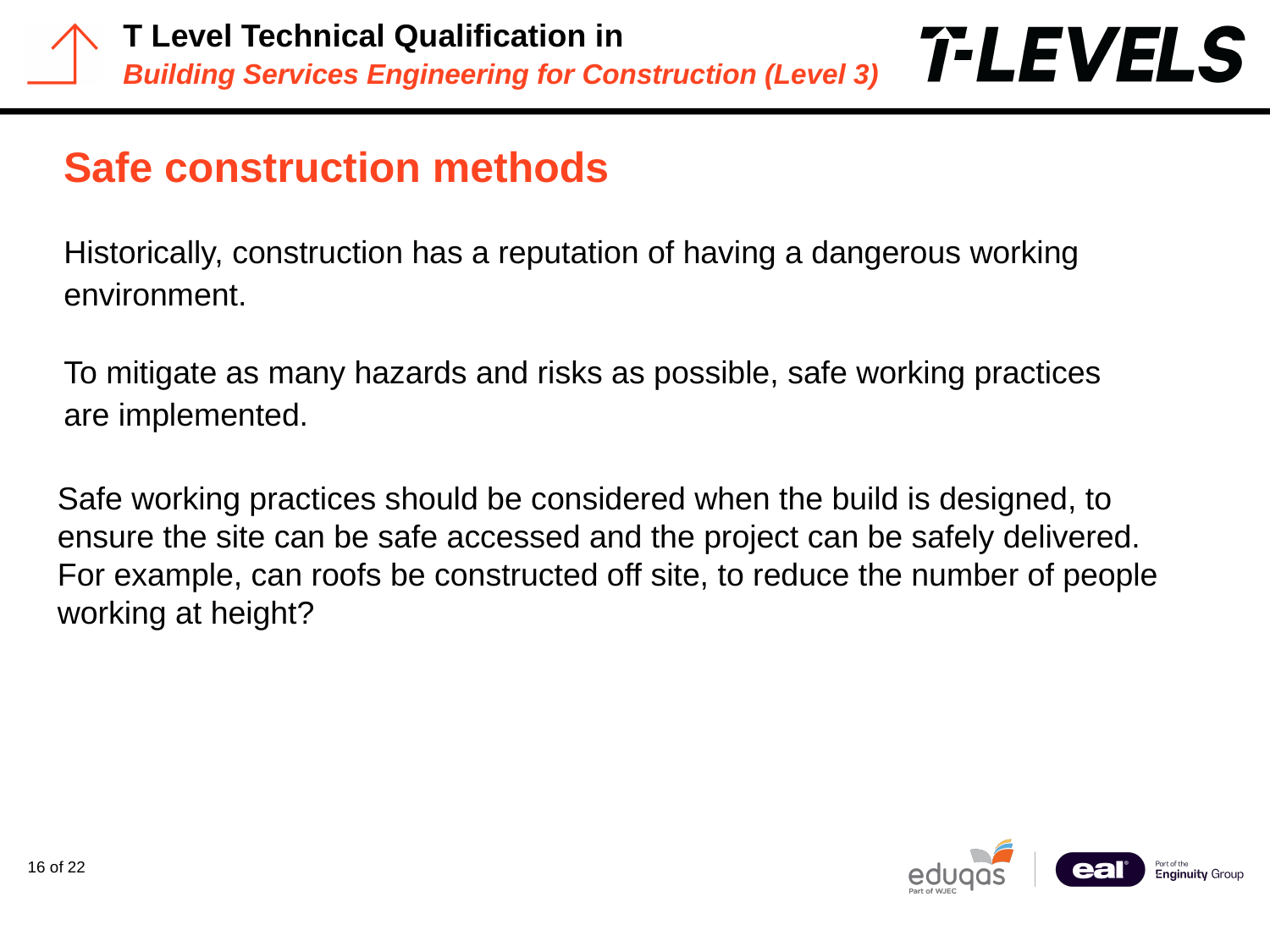

# Safe construction methods
Historically, construction has a reputation of having a dangerous working environment.
To mitigate as many hazards and risks as possible, safe working practices are implemented.

Safe working practices should be considered when the build is designed, to ensure the site can be safe accessed and the project can be safely delivered. For example, can roofs be constructed off site, to reduce the number of people working at height?